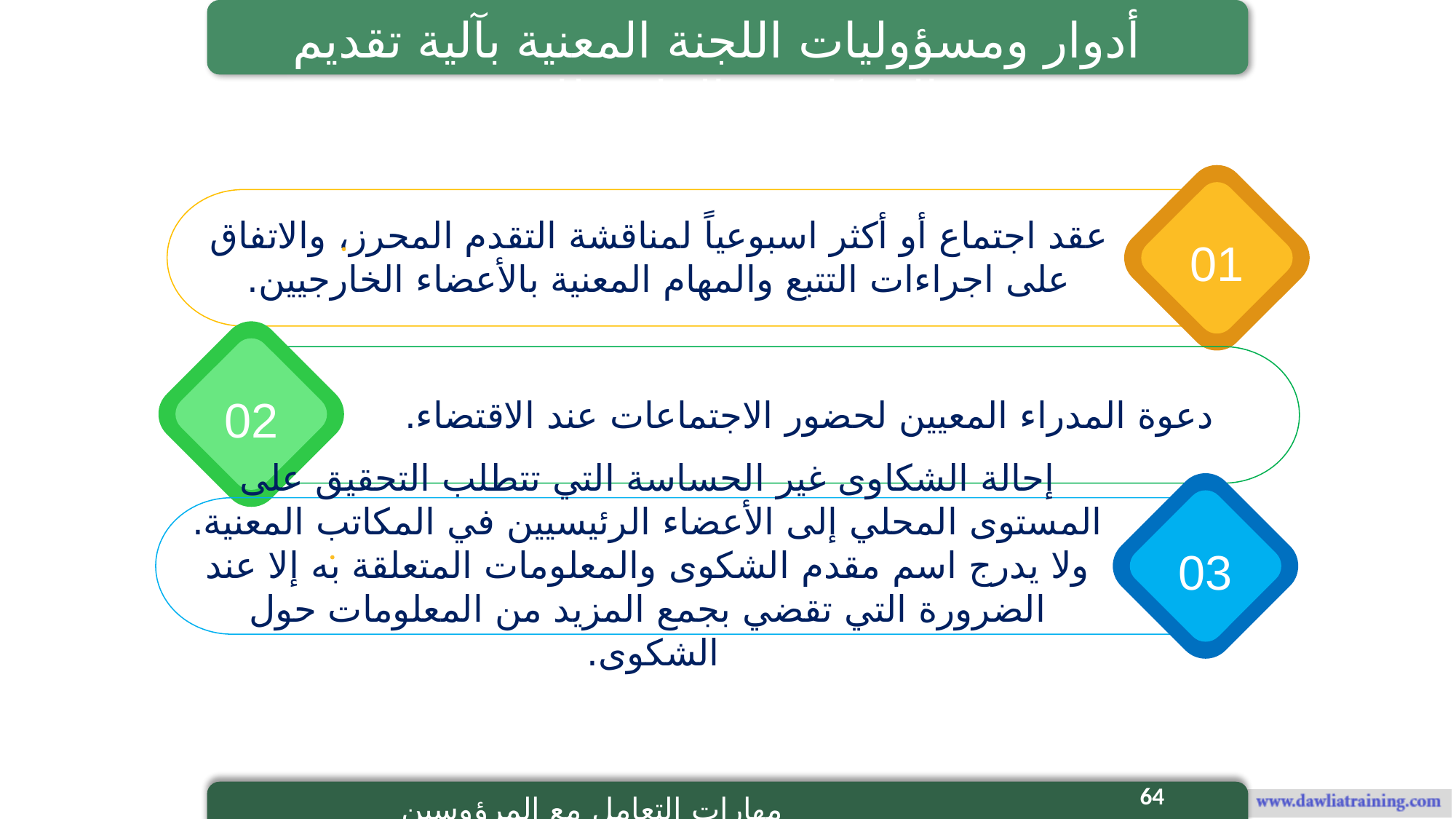

أدوار ومسؤوليات اللجنة المعنية بآلية تقديم الشكاوى والملاحظات

01
عقد اجتماع أو أكثر اسبوعياً لمناقشة التقدم المحرز، والاتفاق على اجراءات التتبع والمهام المعنية بالأعضاء الخارجيين.

02

دعوة المدراء المعيين لحضور الاجتماعات عند الاقتضاء.

03
إحالة الشكاوى غير الحساسة التي تتطلب التحقيق على المستوى المحلي إلى الأعضاء الرئيسيين في المكاتب المعنية. ولا يدرج اسم مقدم الشكوى والمعلومات المتعلقة به إلا عند الضرورة التي تقضي بجمع المزيد من المعلومات حول الشكوى.

64

مهارات التعامل مع المرؤوسين